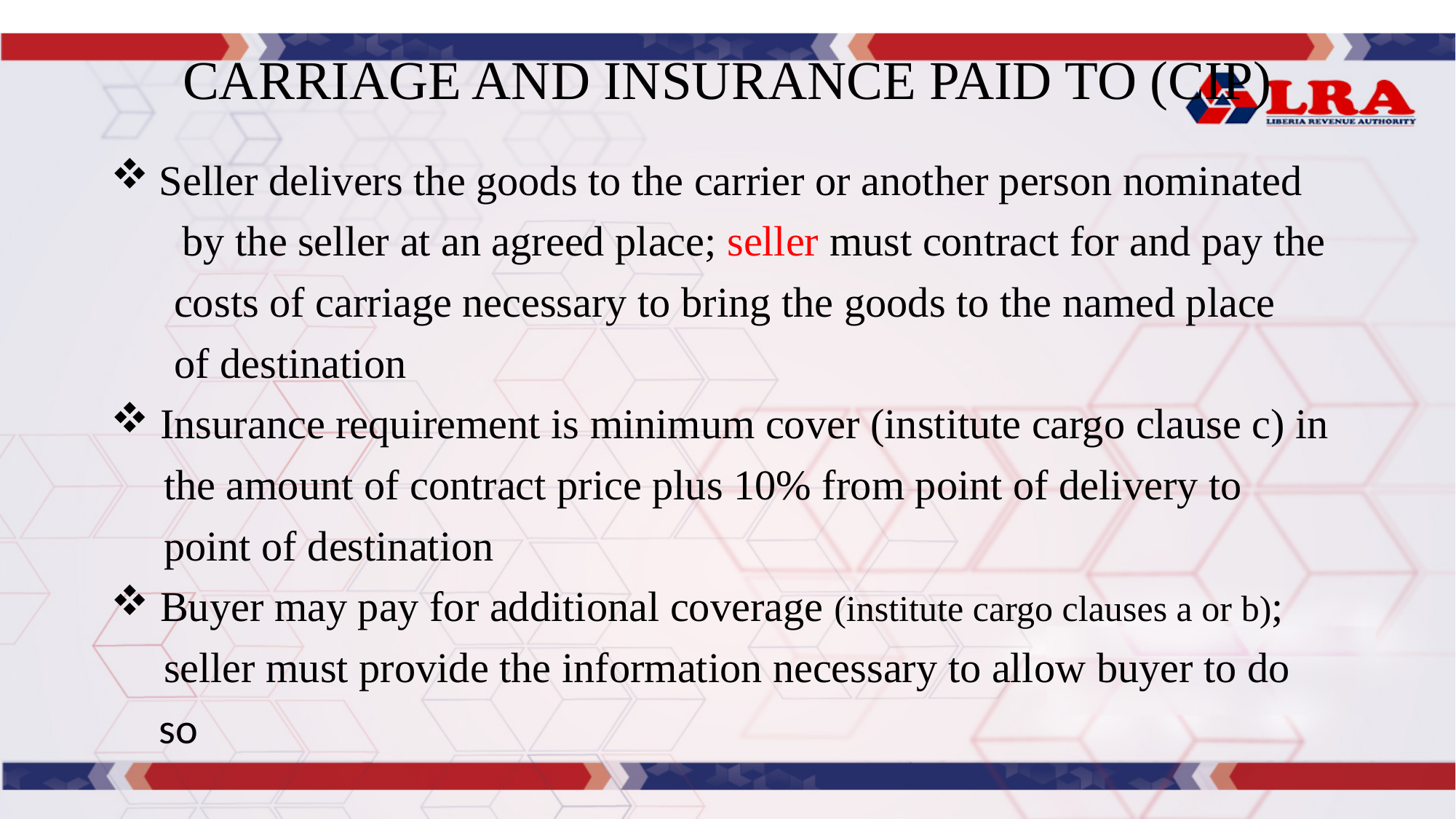

# CARRIAGE AND INSURANCE PAID TO (CIP)
 Seller delivers the goods to the carrier or another person nominated
     by the seller at an agreed place; seller must contract for and pay the
      costs of carriage necessary to bring the goods to the named place
      of destination
 Insurance requirement is minimum cover (institute cargo clause c) in
     the amount of contract price plus 10% from point of delivery to
     point of destination
 Buyer may pay for additional coverage (institute cargo clauses a or b);
     seller must provide the information necessary to allow buyer to do
     so